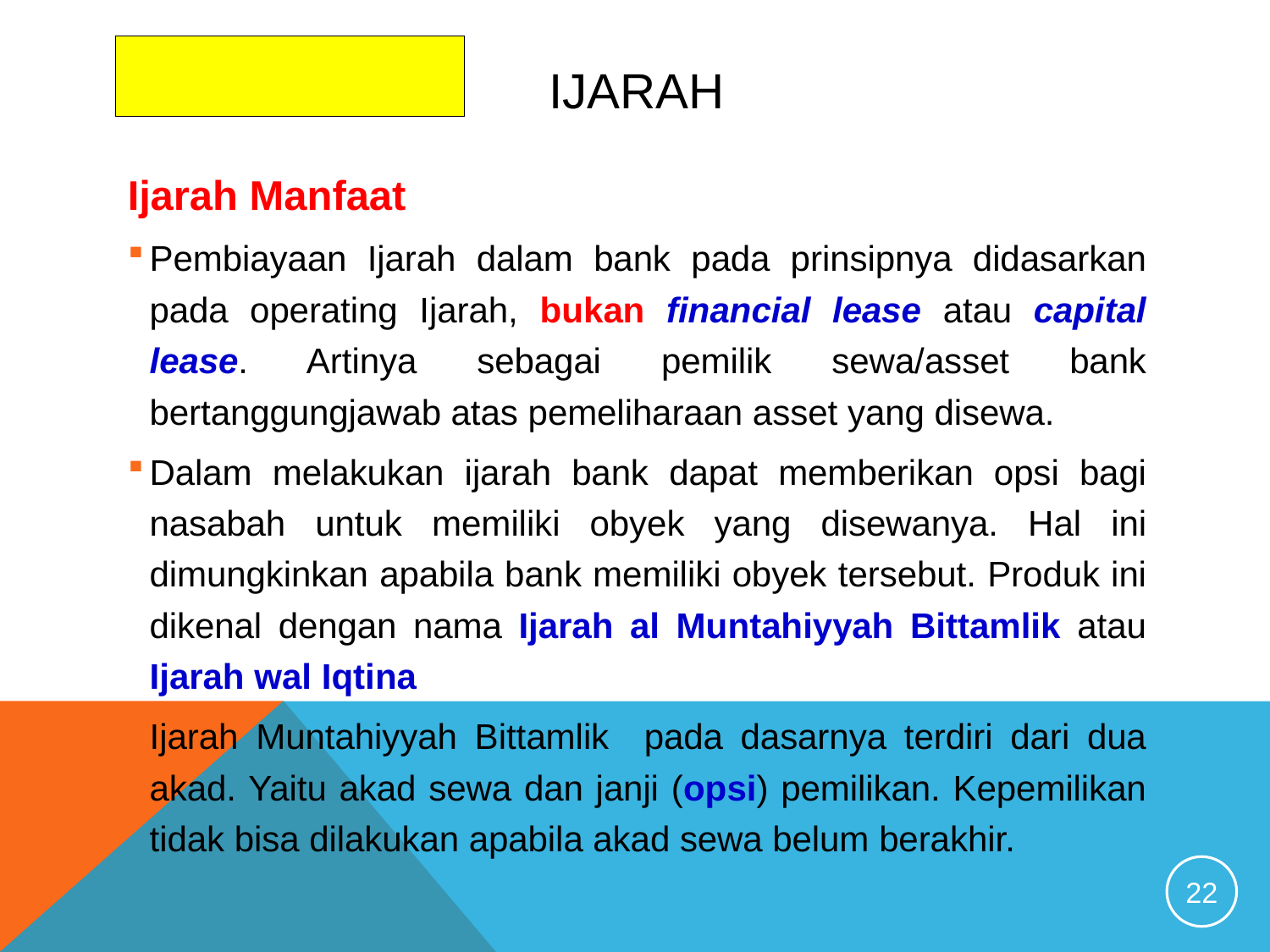

# IJARAH
Ijarah Manfaat
Pembiayaan Ijarah dalam bank pada prinsipnya didasarkan pada operating Ijarah, bukan financial lease atau capital lease. Artinya sebagai pemilik sewa/asset bank bertanggungjawab atas pemeliharaan asset yang disewa.
Dalam melakukan ijarah bank dapat memberikan opsi bagi nasabah untuk memiliki obyek yang disewanya. Hal ini dimungkinkan apabila bank memiliki obyek tersebut. Produk ini dikenal dengan nama Ijarah al Muntahiyyah Bittamlik atau Ijarah wal Iqtina
Ijarah Muntahiyyah Bittamlik  pada dasarnya terdiri dari dua akad. Yaitu akad sewa dan janji (opsi) pemilikan. Kepemilikan tidak bisa dilakukan apabila akad sewa belum berakhir.
22